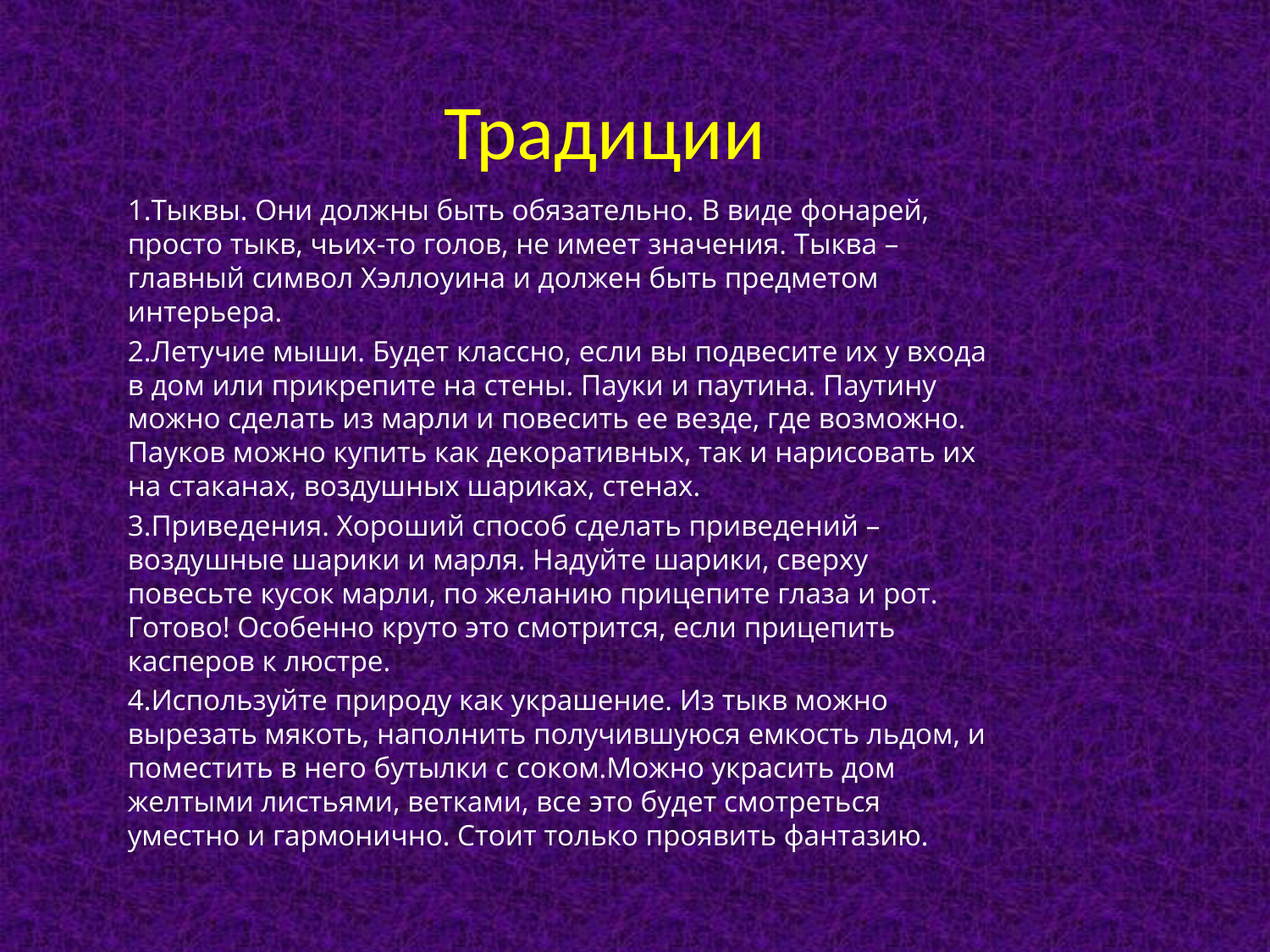

# Традиции
Тыквы. Они должны быть обязательно. В виде фонарей, просто тыкв, чьих-то голов, не имеет значения. Тыква – главный символ Хэллоуина и должен быть предметом интерьера.
Летучие мыши. Будет классно, если вы подвесите их у входа в дом или прикрепите на стены. Пауки и паутина. Паутину можно сделать из марли и повесить ее везде, где возможно. Пауков можно купить как декоративных, так и нарисовать их на стаканах, воздушных шариках, стенах.
Приведения. Хороший способ сделать приведений – воздушные шарики и марля. Надуйте шарики, сверху повесьте кусок марли, по желанию прицепите глаза и рот. Готово! Особенно круто это смотрится, если прицепить касперов к люстре.
Используйте природу как украшение. Из тыкв можно вырезать мякоть, наполнить получившуюся емкость льдом, и поместить в него бутылки с соком.Можно украсить дом желтыми листьями, ветками, все это будет смотреться уместно и гармонично. Стоит только проявить фантазию.